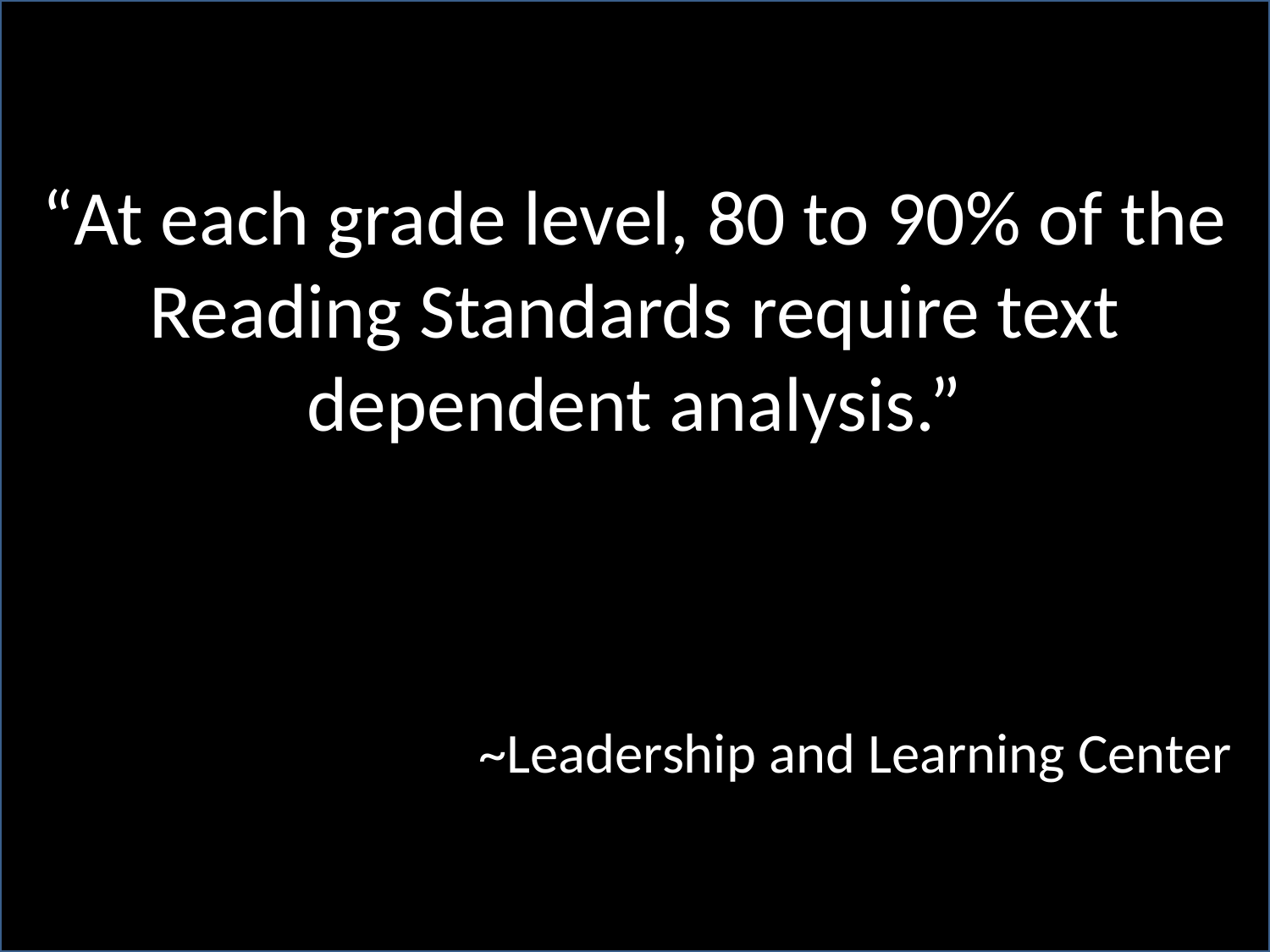

“At each grade level, 80 to 90% of the Reading Standards require text dependent analysis.”

~Leadership and Learning Center
#